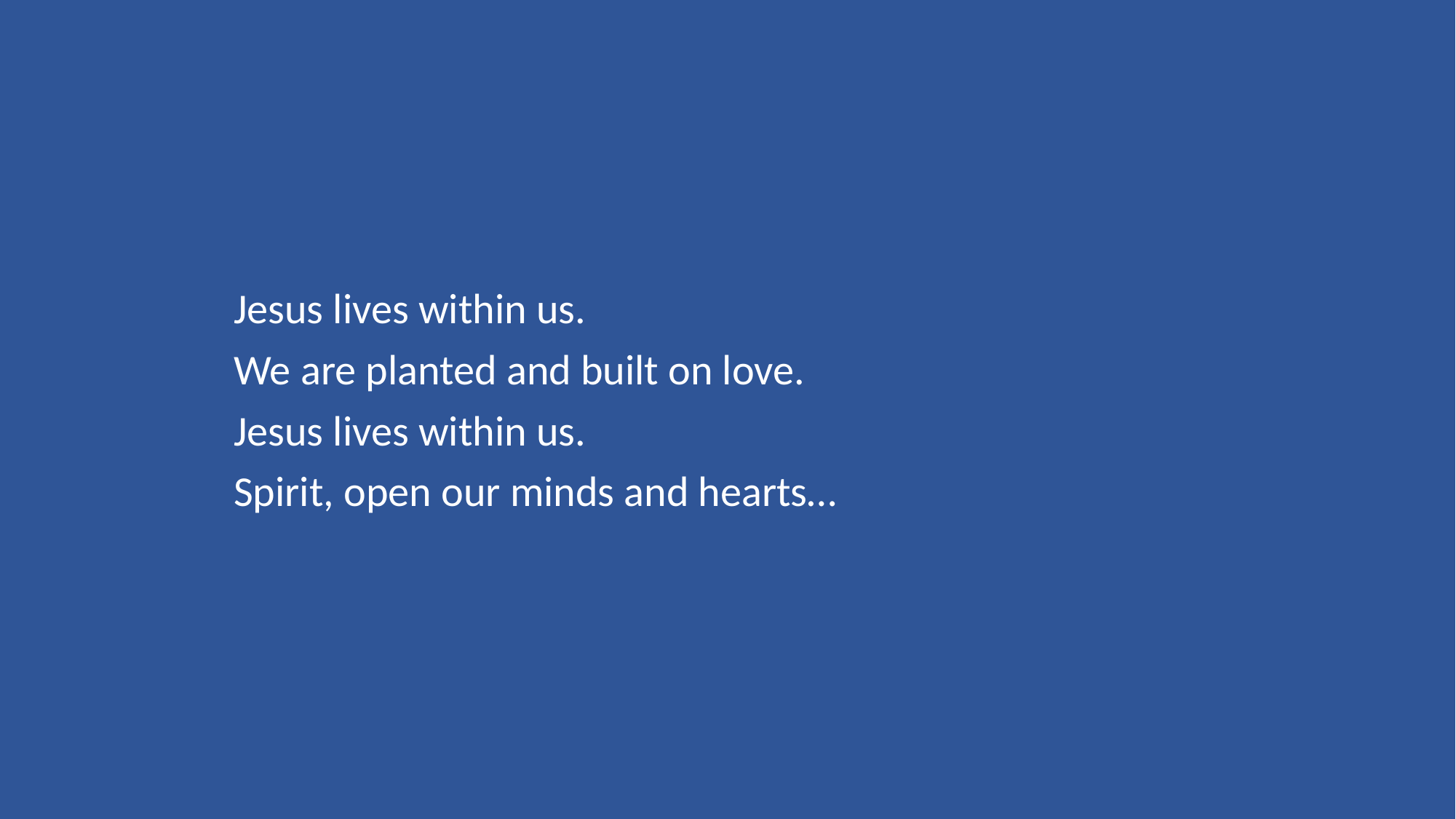

Jesus lives within us.
We are planted and built on love.
Jesus lives within us.
Spirit, open our minds and hearts…